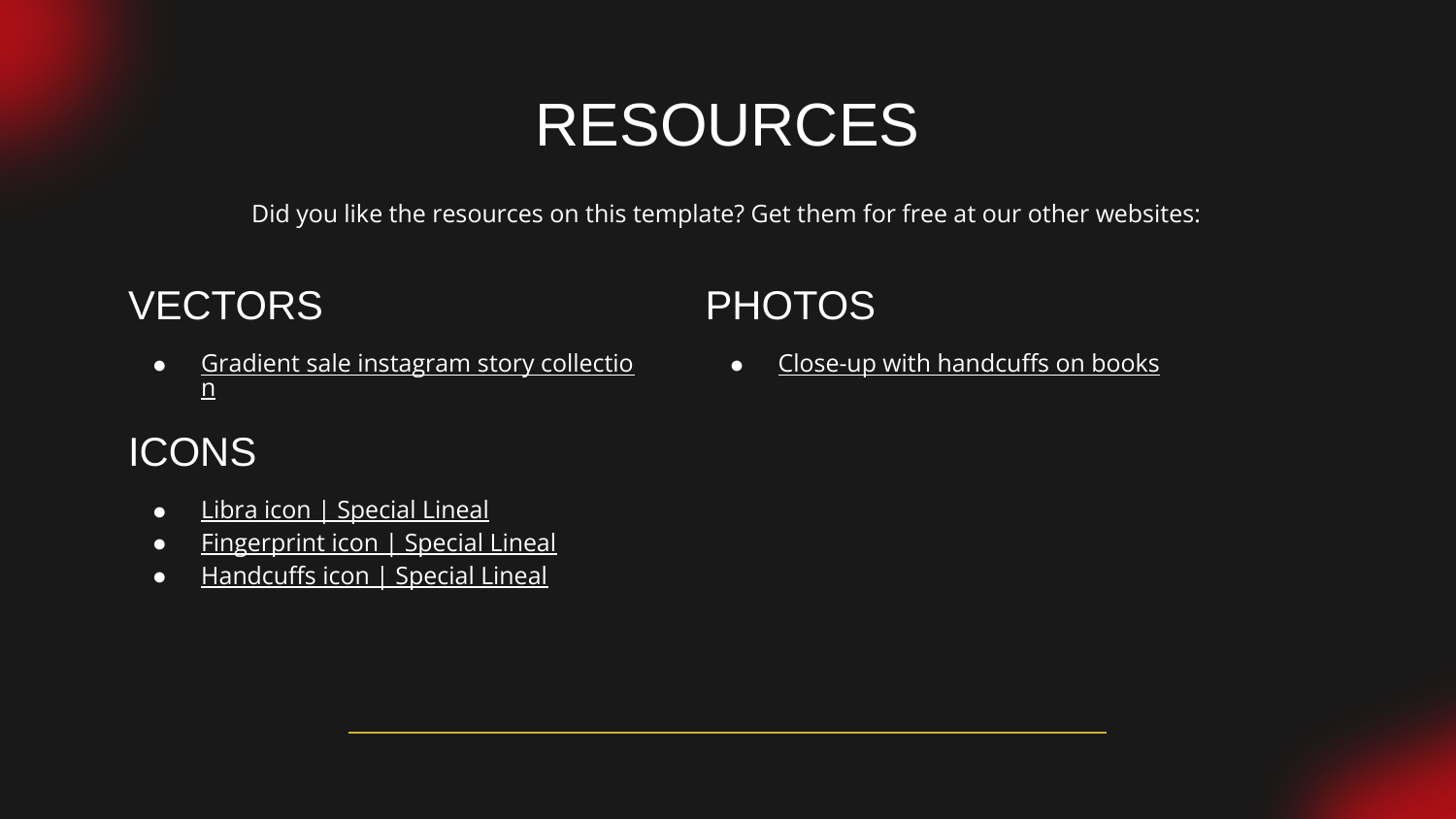

# RESOURCES
Did you like the resources on this template? Get them for free at our other websites:
VECTORS
Gradient sale instagram story collection
ICONS
Libra icon | Special Lineal
Fingerprint icon | Special Lineal
Handcuffs icon | Special Lineal
PHOTOS
Close-up with handcuffs on books